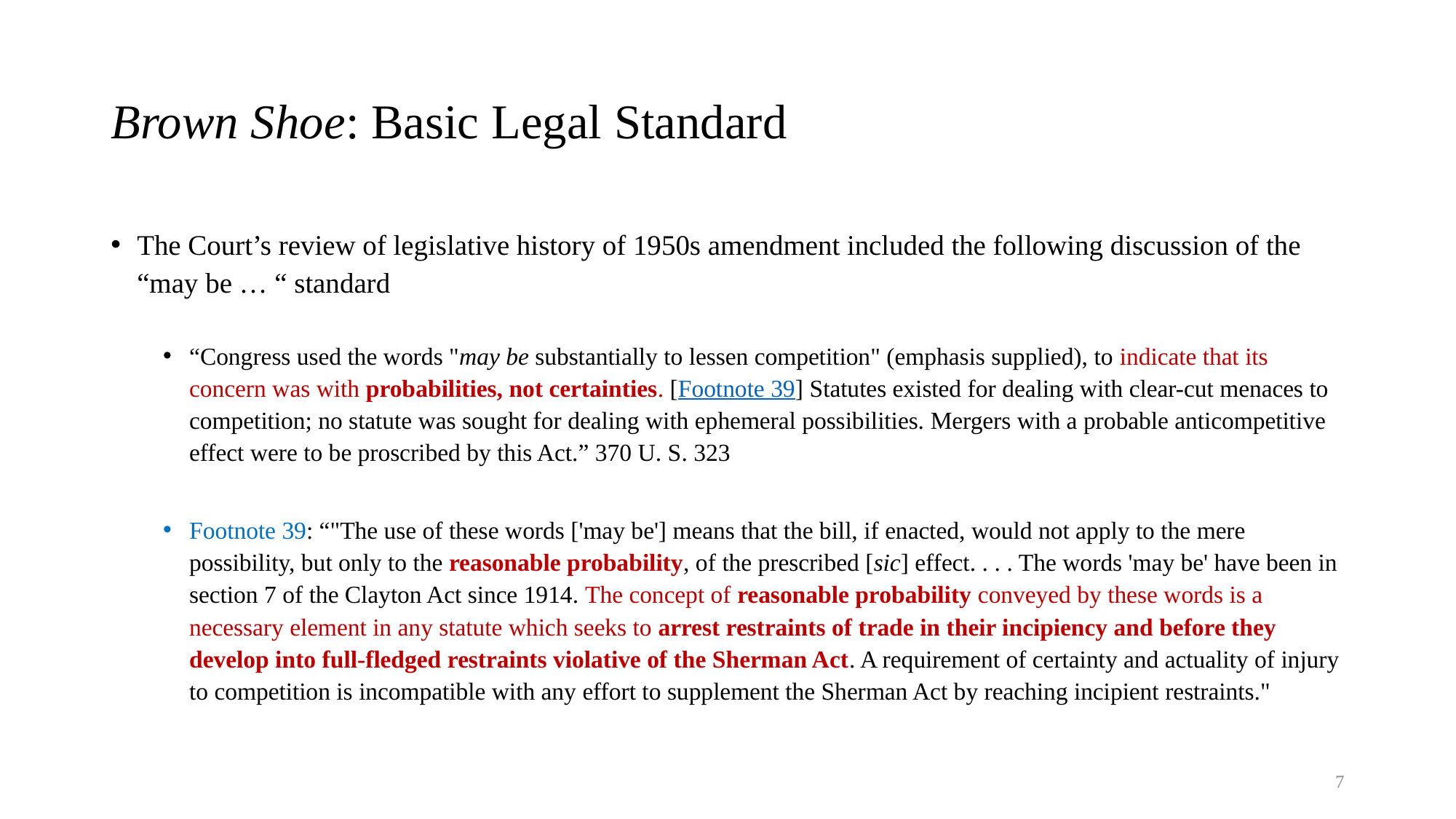

# Brown Shoe: Basic Legal Standard
The Court’s review of legislative history of 1950s amendment included the following discussion of the “may be … “ standard
“Congress used the words "may be substantially to lessen competition" (emphasis supplied), to indicate that its concern was with probabilities, not certainties. [Footnote 39] Statutes existed for dealing with clear-cut menaces to competition; no statute was sought for dealing with ephemeral possibilities. Mergers with a probable anticompetitive effect were to be proscribed by this Act.” 370 U. S. 323

Footnote 39: “"The use of these words ['may be'] means that the bill, if enacted, would not apply to the mere possibility, but only to the reasonable probability, of the prescribed [sic] effect. . . . The words 'may be' have been in section 7 of the Clayton Act since 1914. The concept of reasonable probability conveyed by these words is a necessary element in any statute which seeks to arrest restraints of trade in their incipiency and before they develop into full-fledged restraints violative of the Sherman Act. A requirement of certainty and actuality of injury to competition is incompatible with any effort to supplement the Sherman Act by reaching incipient restraints."

7